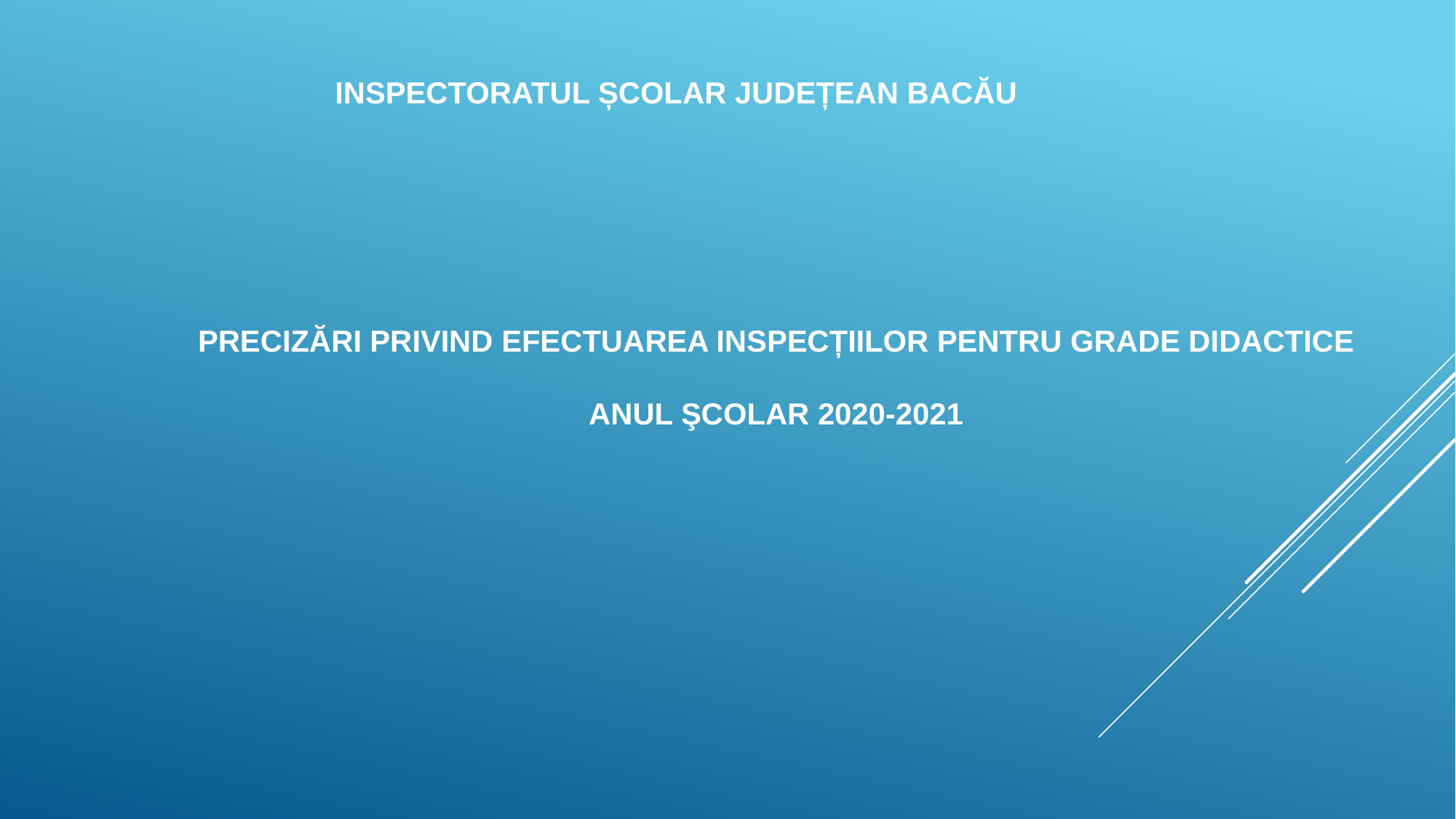

INSPECTORATUL ȘCOLAR JUDEȚEAN BACĂU
PRECIZĂRI PRIVIND EFECTUAREA INSPECȚIILOR PENTRU GRADE DIDACTICE
ANUL ŞCOLAR 2020-2021